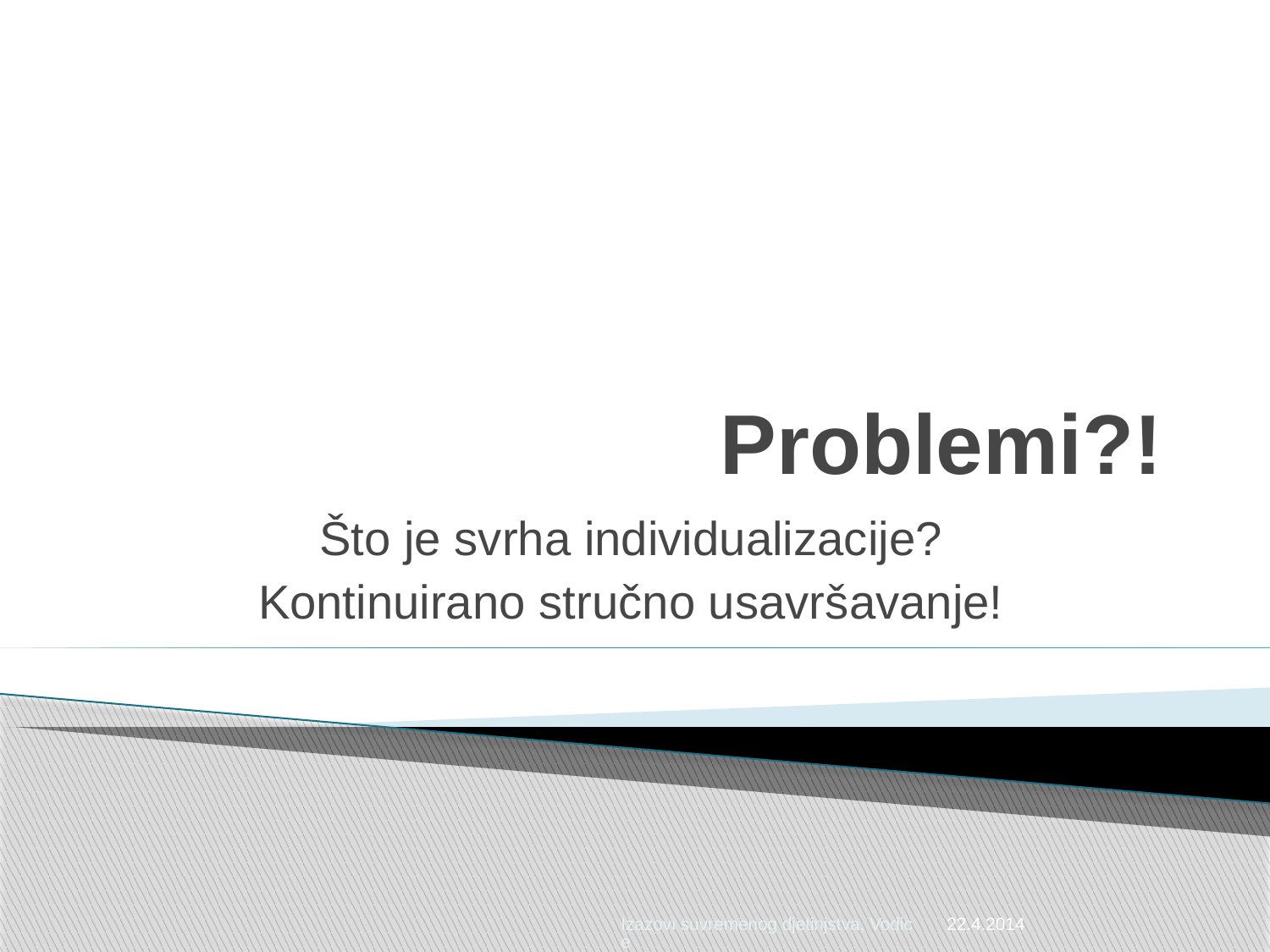

# Problemi?!
Što je svrha individualizacije?
Kontinuirano stručno usavršavanje!
Izazovi suvremenog djetinjstva, Vodice
22.4.2014